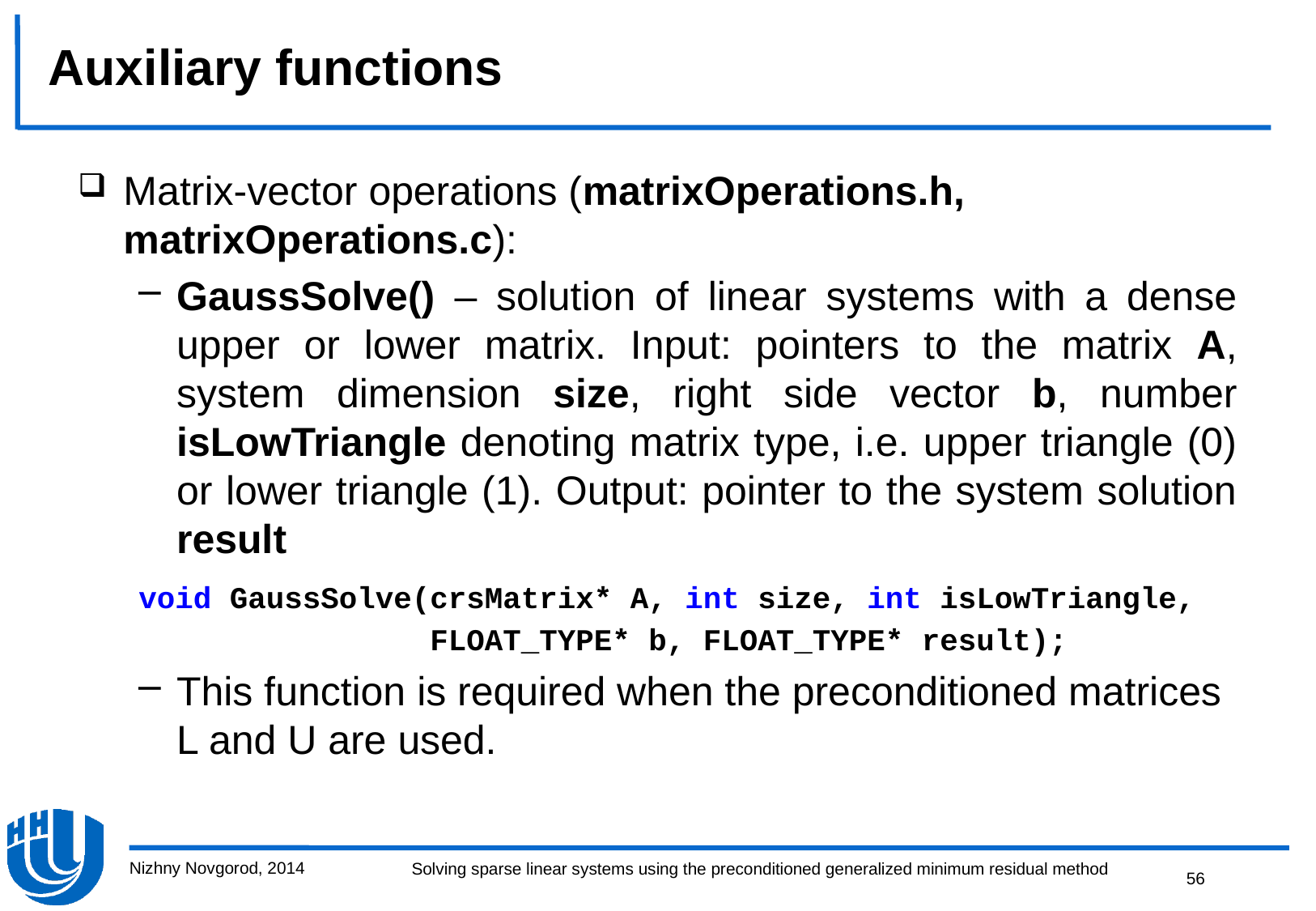

# Auxiliary functions
Matrix-vector operations (matrixOperations.h, matrixOperations.с):
GaussSolve() – solution of linear systems with a dense upper or lower matrix. Input: pointers to the matrix A, system dimension size, right side vector b, number isLowTriangle denoting matrix type, i.e. upper triangle (0) or lower triangle (1). Output: pointer to the system solution result
void GaussSolve(crsMatrix* A, int size, int isLowTriangle,
                FLOAT_TYPE* b, FLOAT_TYPE* result);
This function is required when the preconditioned matrices L and U are used.
Nizhny Novgorod, 2014
56
Solving sparse linear systems using the preconditioned generalized minimum residual method